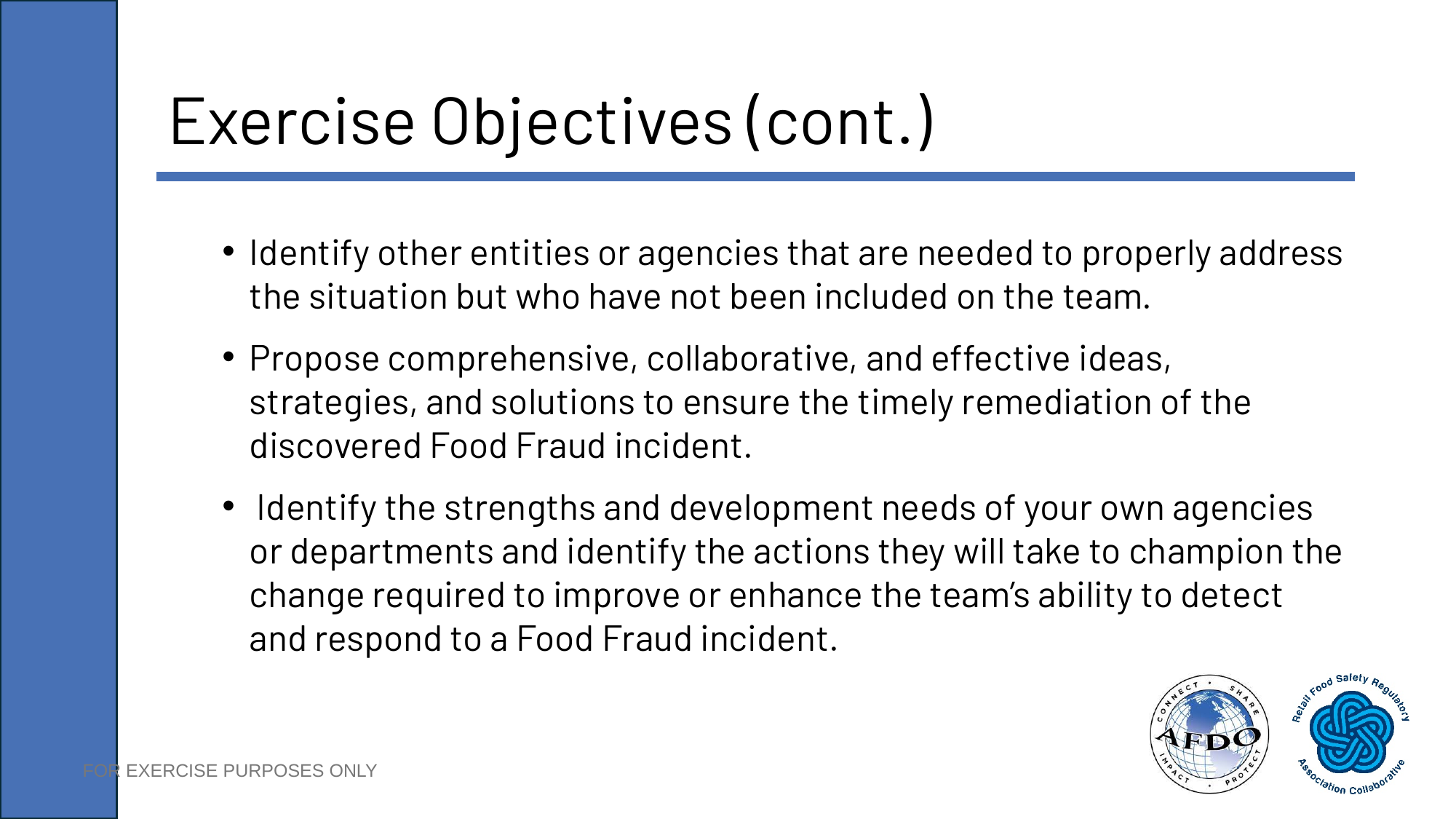

# Exercise Objectives (cont.)
Identify other entities or agencies that are needed to properly address the situation but who have not been included on the team.
Propose comprehensive, collaborative, and effective ideas, strategies, and solutions to ensure the timely remediation of the discovered Food Fraud incident.
 Identify the strengths and development needs of your own agencies or departments and identify the actions they will take to champion the change required to improve or enhance the team’s ability to detect and respond to a Food Fraud incident.
FOR EXERCISE PURPOSES ONLY